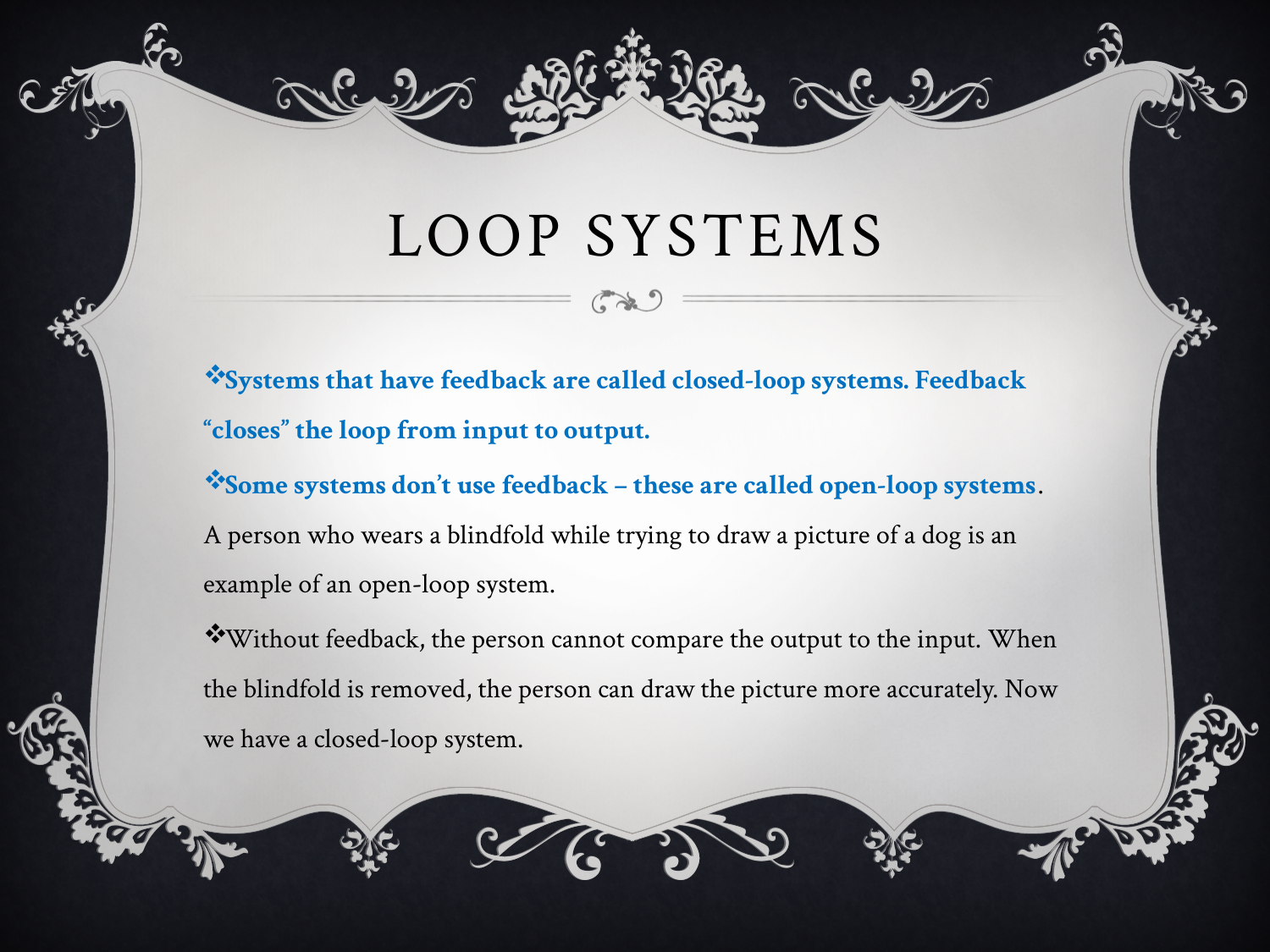

# Loop systems
Systems that have feedback are called closed-loop systems. Feedback “closes” the loop from input to output.
Some systems don’t use feedback – these are called open-loop systems. A person who wears a blindfold while trying to draw a picture of a dog is an example of an open-loop system.
Without feedback, the person cannot compare the output to the input. When the blindfold is removed, the person can draw the picture more accurately. Now we have a closed-loop system.